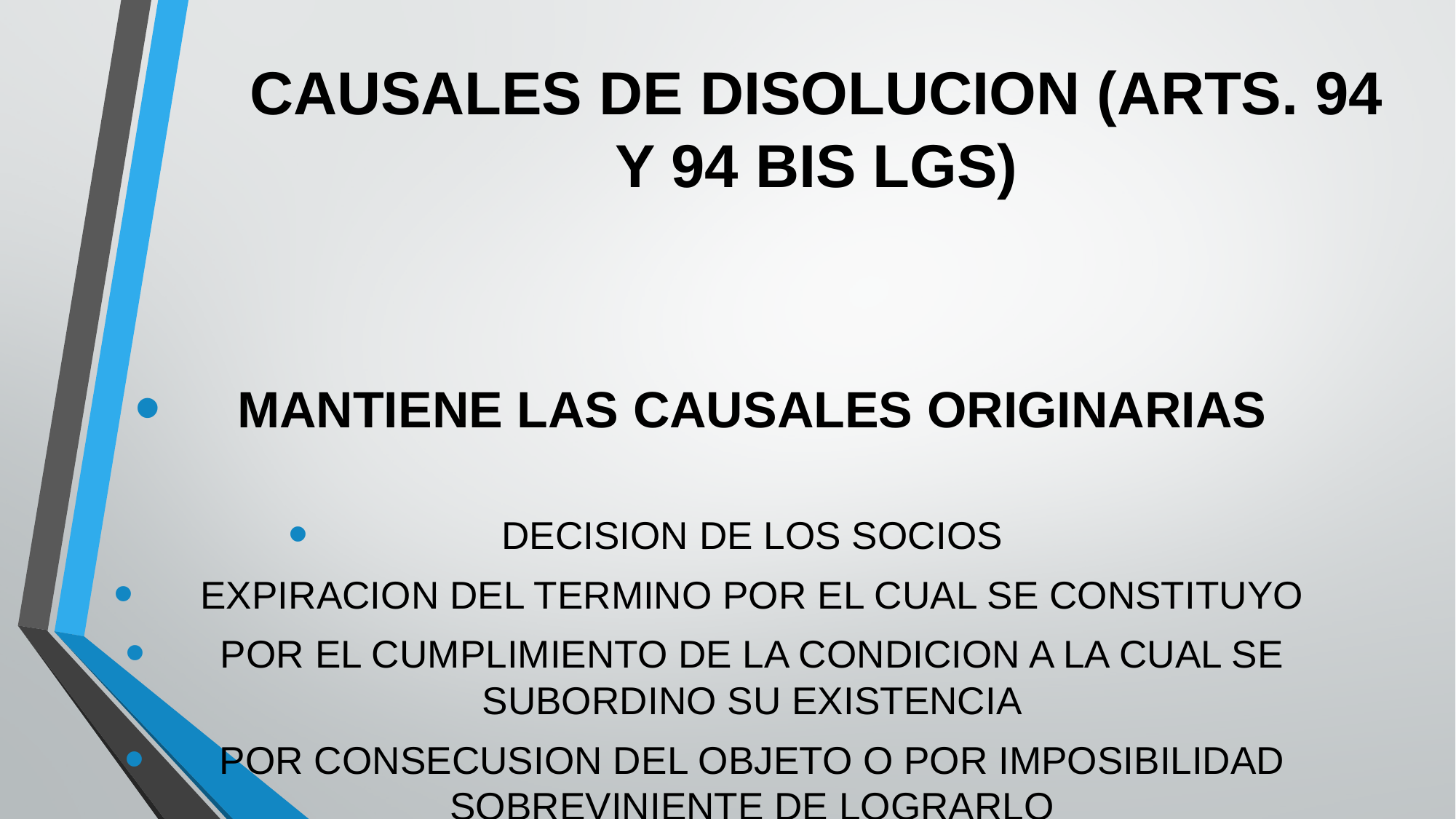

# CAUSALES DE DISOLUCION (ARTS. 94 Y 94 BIS LGS)

MANTIENE LAS CAUSALES ORIGINARIAS

DECISION DE LOS SOCIOS
EXPIRACION DEL TERMINO POR EL CUAL SE CONSTITUYO
POR EL CUMPLIMIENTO DE LA CONDICION A LA CUAL SE SUBORDINO SU EXISTENCIA
POR CONSECUSION DEL OBJETO O POR IMPOSIBILIDAD SOBREVINIENTE DE LOGRARLO